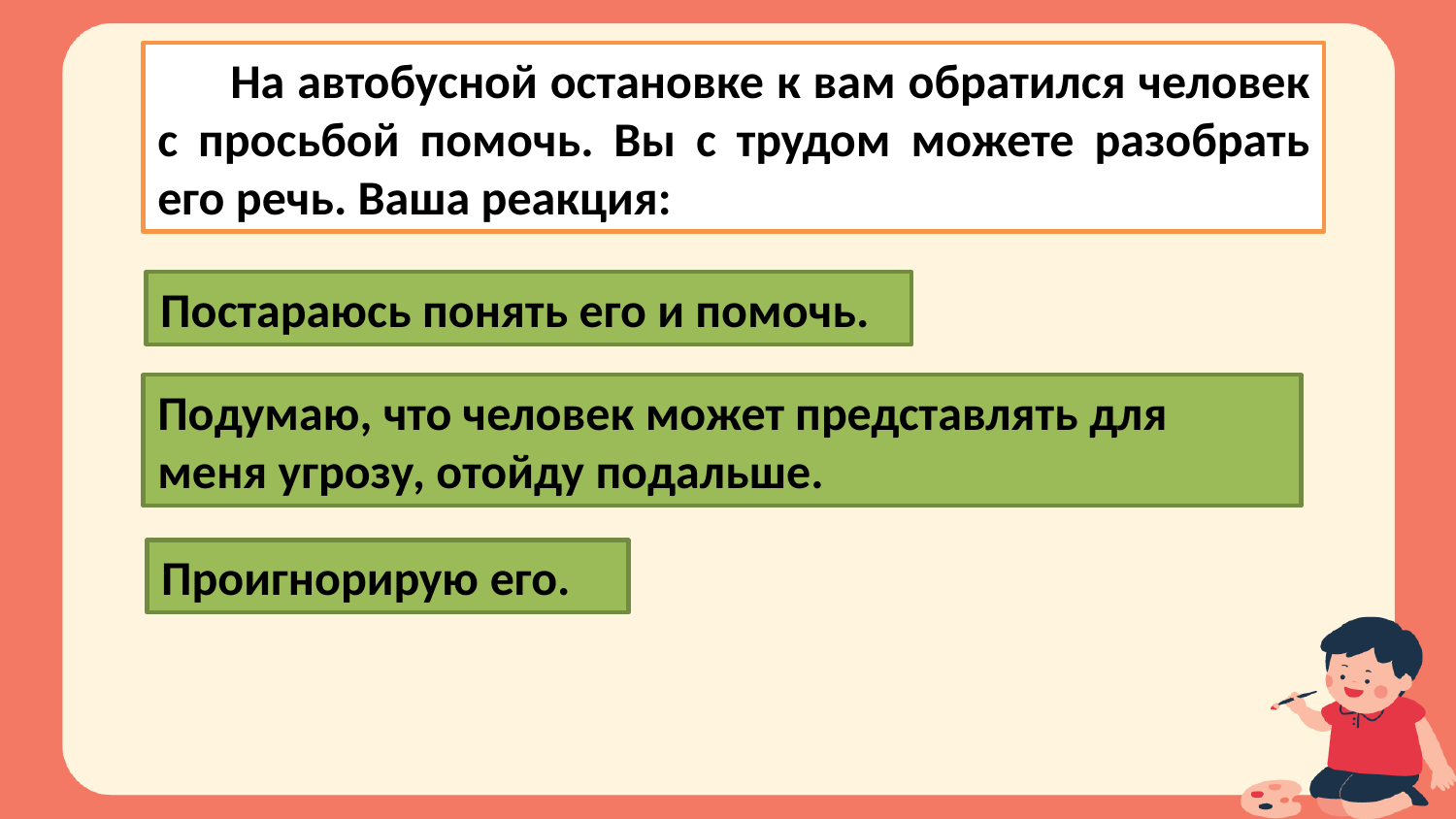

На автобусной остановке к вам обратился человек с просьбой помочь. Вы с трудом можете разобрать его речь. Ваша реакция:
Постараюсь понять его и помочь.
Подумаю, что человек может представлять для меня угрозу, отойду подальше.
Проигнорирую его.